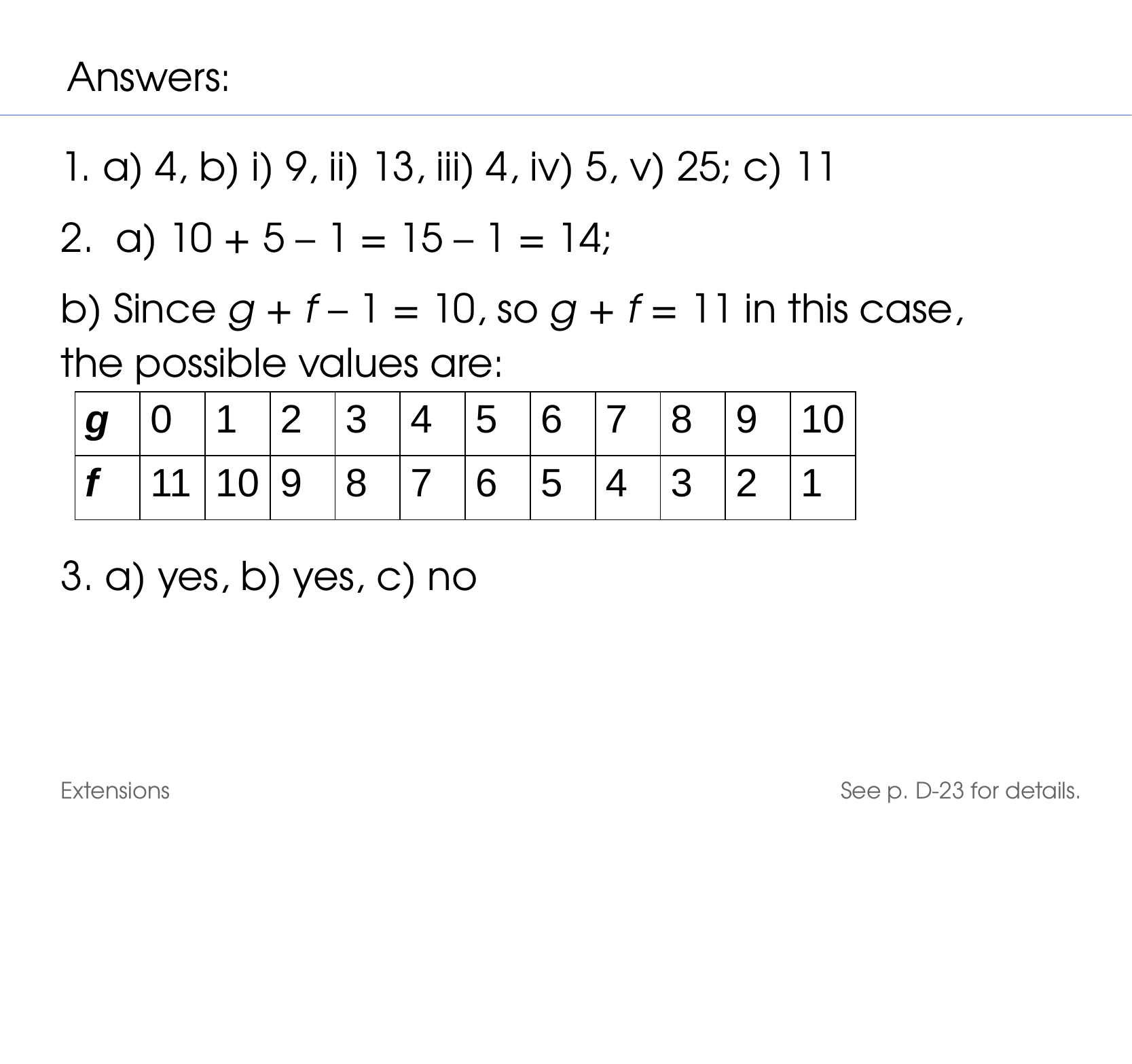

Answers:
1. a) 4, b) i) 9, ii) 13, iii) 4, iv) 5, v) 25; c) 11
2.  a) 10 + 5 – 1 = 15 – 1 = 14;
b) Since g + f – 1 = 10, so g + f = 11 in this case, the possible values are:

3. a) yes, b) yes, c) no

| g | 0 | 1 | 2 | 3 | 4 | 5 | 6 | 7 | 8 | 9 | 10 |
| --- | --- | --- | --- | --- | --- | --- | --- | --- | --- | --- | --- |
| f | 11 | 10 | 9 | 8 | 7 | 6 | 5 | 4 | 3 | 2 | 1 |
Extensions
See p. D-23 for details.